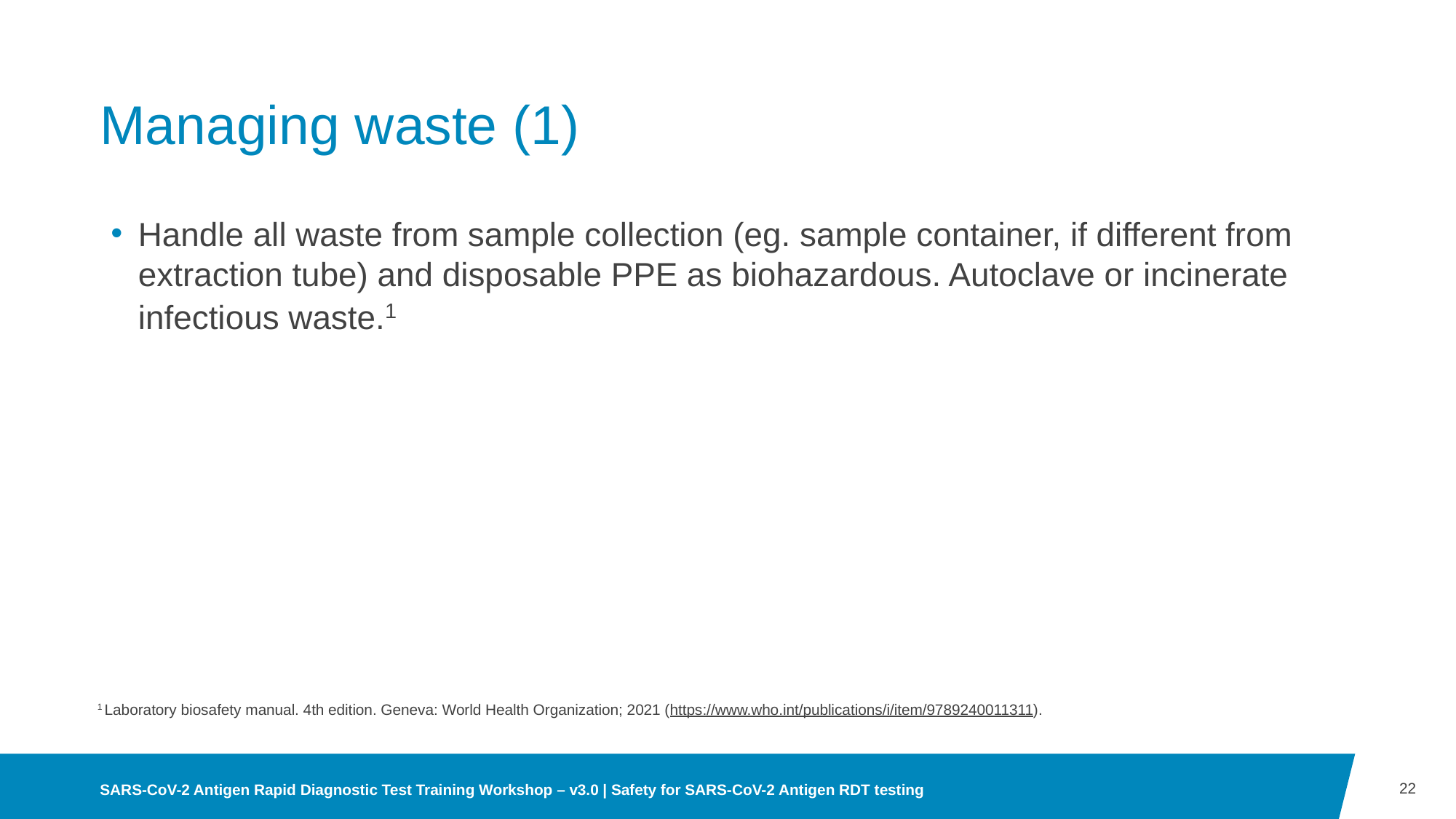

# Managing waste (1)
Handle all waste from sample collection (eg. sample container, if different from extraction tube) and disposable PPE as biohazardous. Autoclave or incinerate infectious waste.1

1 Laboratory biosafety manual. 4th edition. Geneva: World Health Organization; 2021 (https://www.who.int/publications/i/item/9789240011311).
22
SARS-CoV-2 Antigen Rapid Diagnostic Test Training Workshop – v3.0 | Safety for SARS-CoV-2 Antigen RDT testing